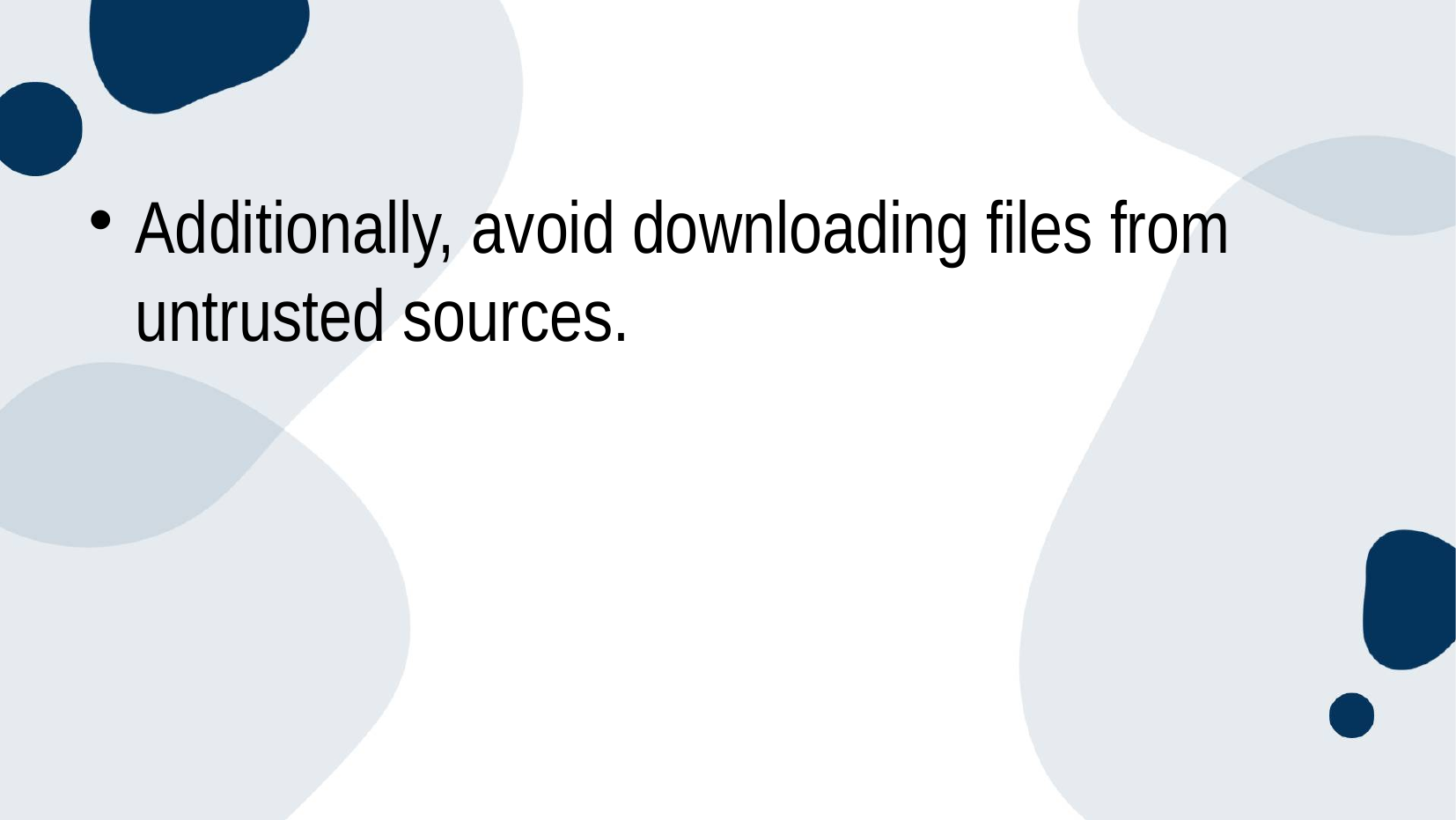

#
Additionally, avoid downloading files from untrusted sources.